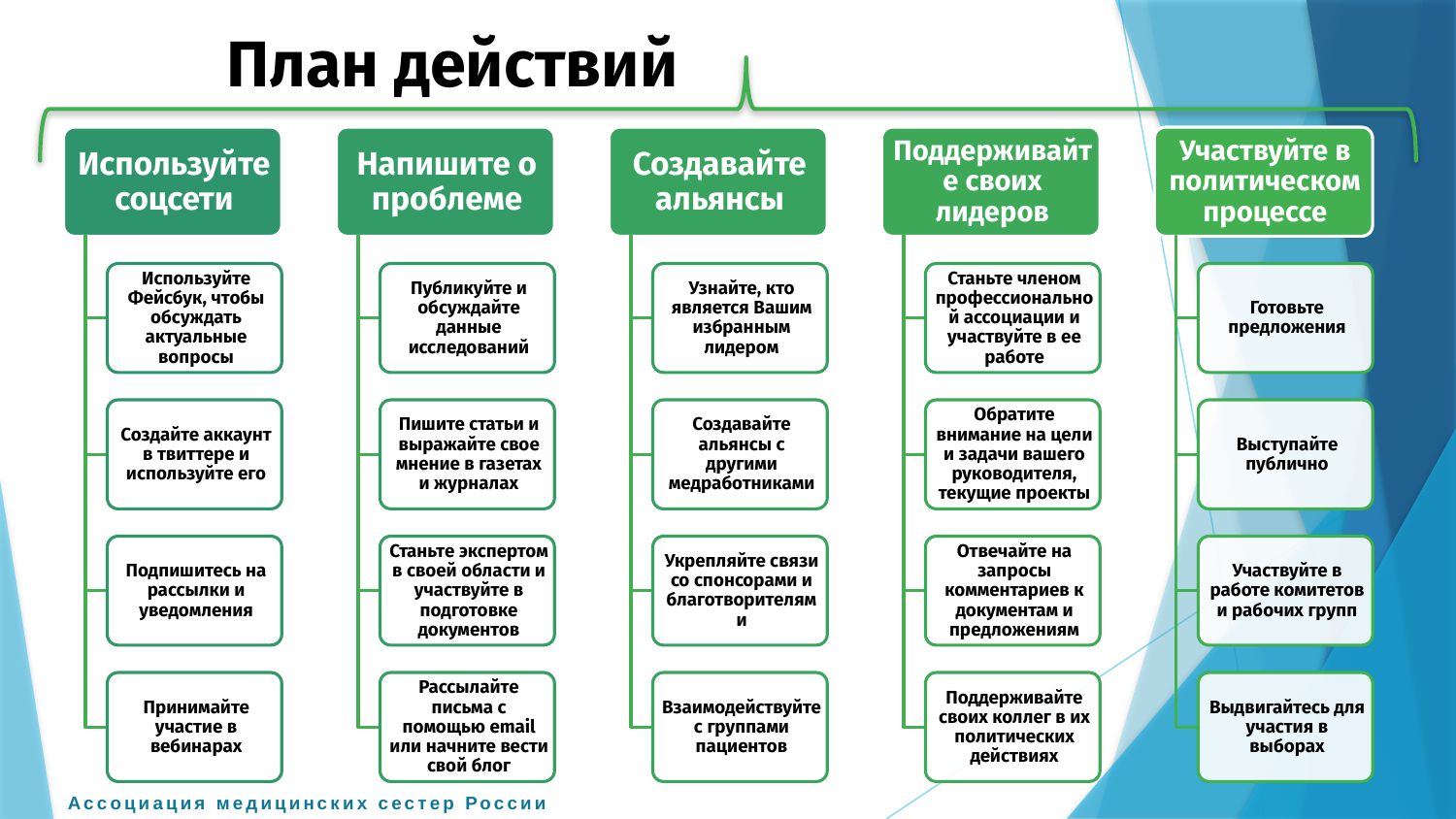

План действий
Используйте соцсети
Используйте Фейсбук, чтобы обсуждать актуальные вопросы
Создайте аккаунт в твиттере и используйте его
Подпишитесь на рассылки и уведомления
Принимайте участие в вебинарах
Напишите о проблеме
Публикуйте и обсуждайте данные исследований
Пишите статьи и выражайте свое мнение в газетах и журналах
Станьте экспертом в своей области и участвуйте в подготовке документов
Рассылайте письма с помощью email или начните вести свой блог
Создавайте альянсы
Узнайте, кто является Вашим избранным лидером
Создавайте альянсы с другими медработниками
Укрепляйте связи со спонсорами и благотворителями
Взаимодействуйте с группами пациентов
Поддерживайте своих лидеров
Станьте членом профессиональной ассоциации и участвуйте в ее работе
Обратите внимание на цели и задачи вашего руководителя, текущие проекты
Отвечайте на запросы комментариев к документам и предложениям
Поддерживайте своих коллег в их политических действиях
Участвуйте в политическом процессе
Готовьте предложения
Выступайте публично
Участвуйте в работе комитетов и рабочих групп
Выдвигайтесь для участия в выборах